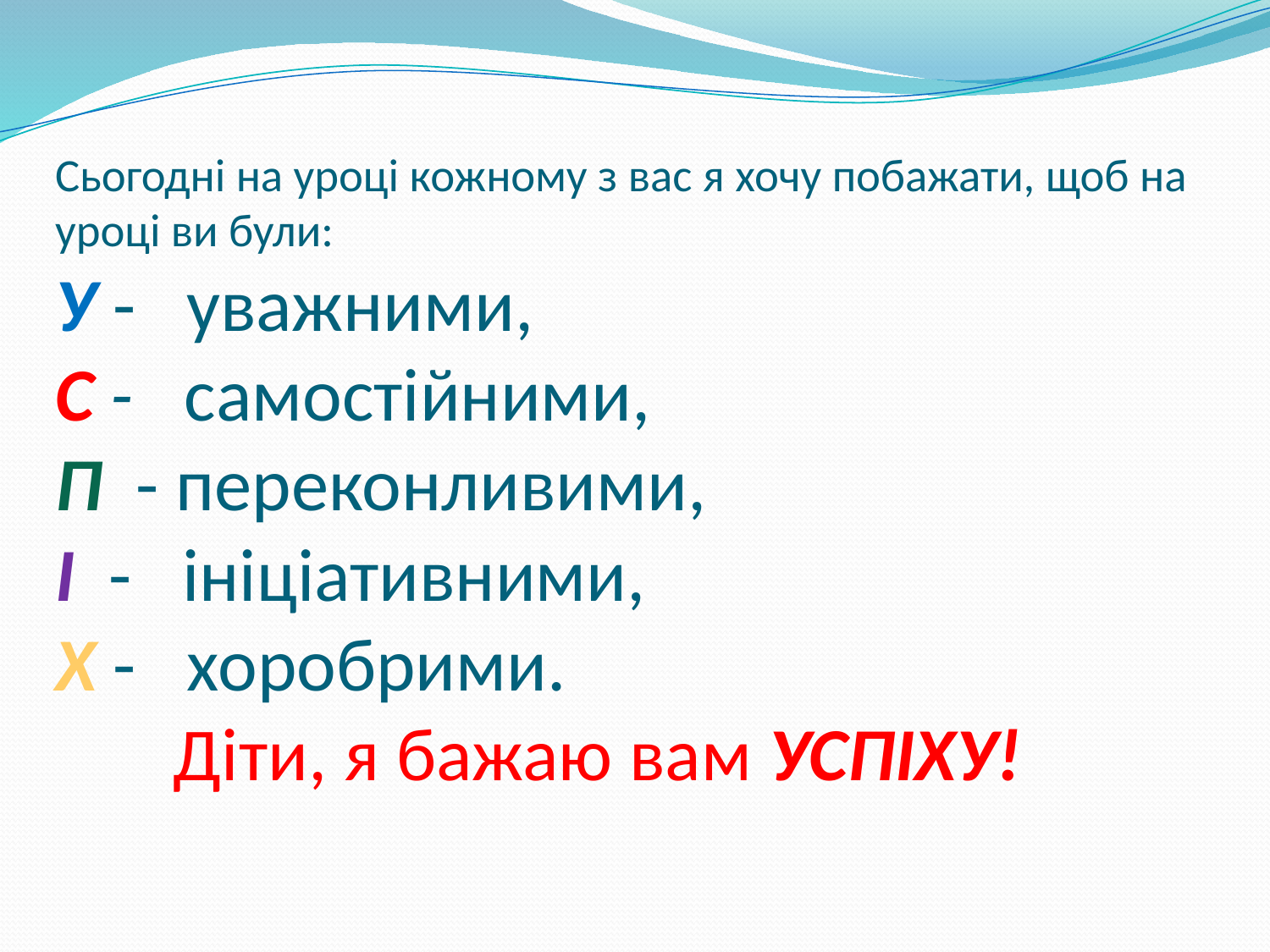

# Сьогодні на уроці кожному з вас я хочу побажати, щоб на уроці ви були: У -   уважними, С -   самостійними, П  - переконливими, І  -   ініціативними, Х -   хоробрими. Діти, я бажаю вам УСПІХУ!